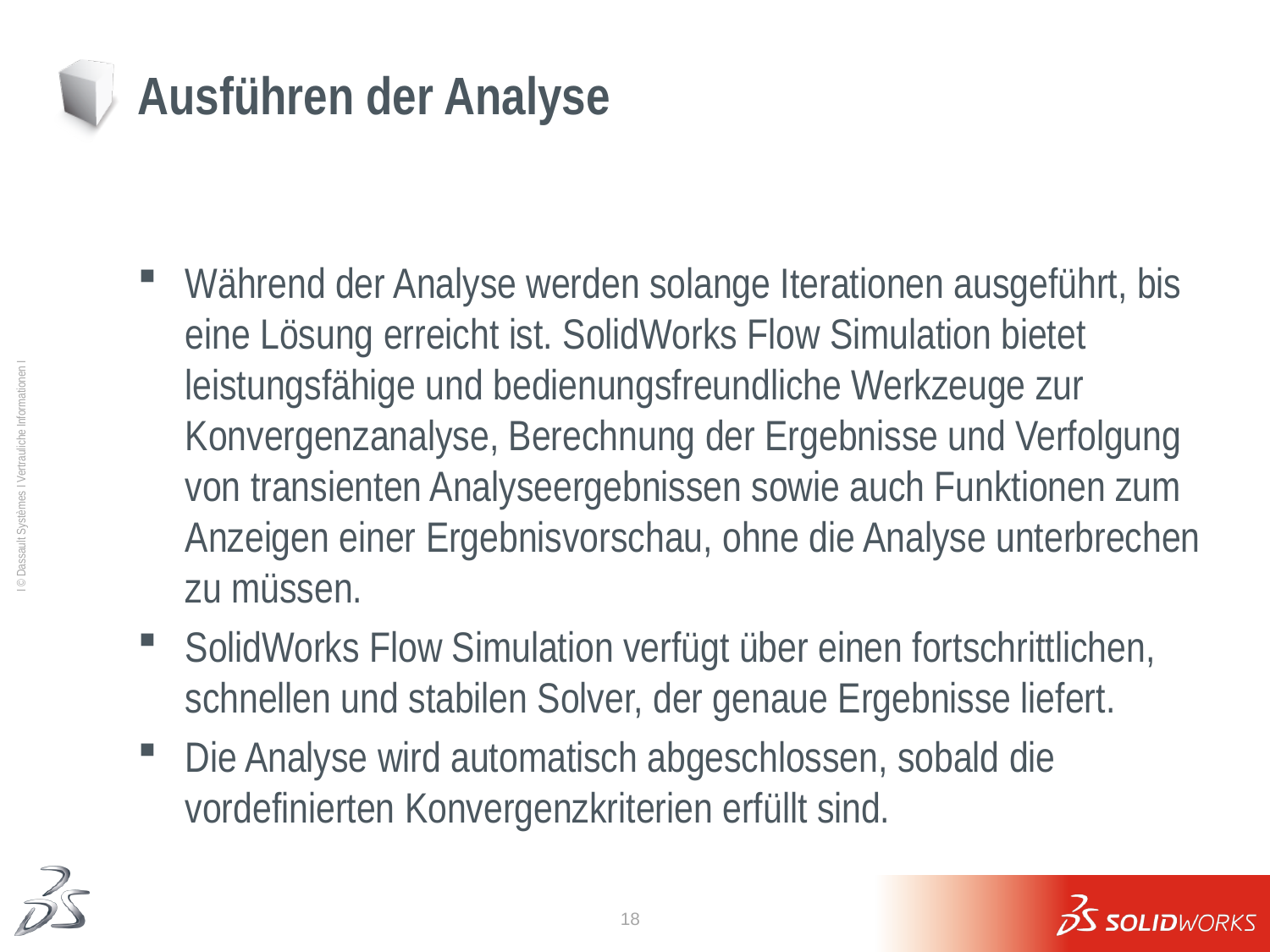

# Ausführen der Analyse
Während der Analyse werden solange Iterationen ausgeführt, bis eine Lösung erreicht ist. SolidWorks Flow Simulation bietet leistungsfähige und bedienungsfreundliche Werkzeuge zur Konvergenzanalyse, Berechnung der Ergebnisse und Verfolgung von transienten Analyseergebnissen sowie auch Funktionen zum Anzeigen einer Ergebnisvorschau, ohne die Analyse unterbrechen zu müssen.
SolidWorks Flow Simulation verfügt über einen fortschrittlichen, schnellen und stabilen Solver, der genaue Ergebnisse liefert.
Die Analyse wird automatisch abgeschlossen, sobald die vordefinierten Konvergenzkriterien erfüllt sind.